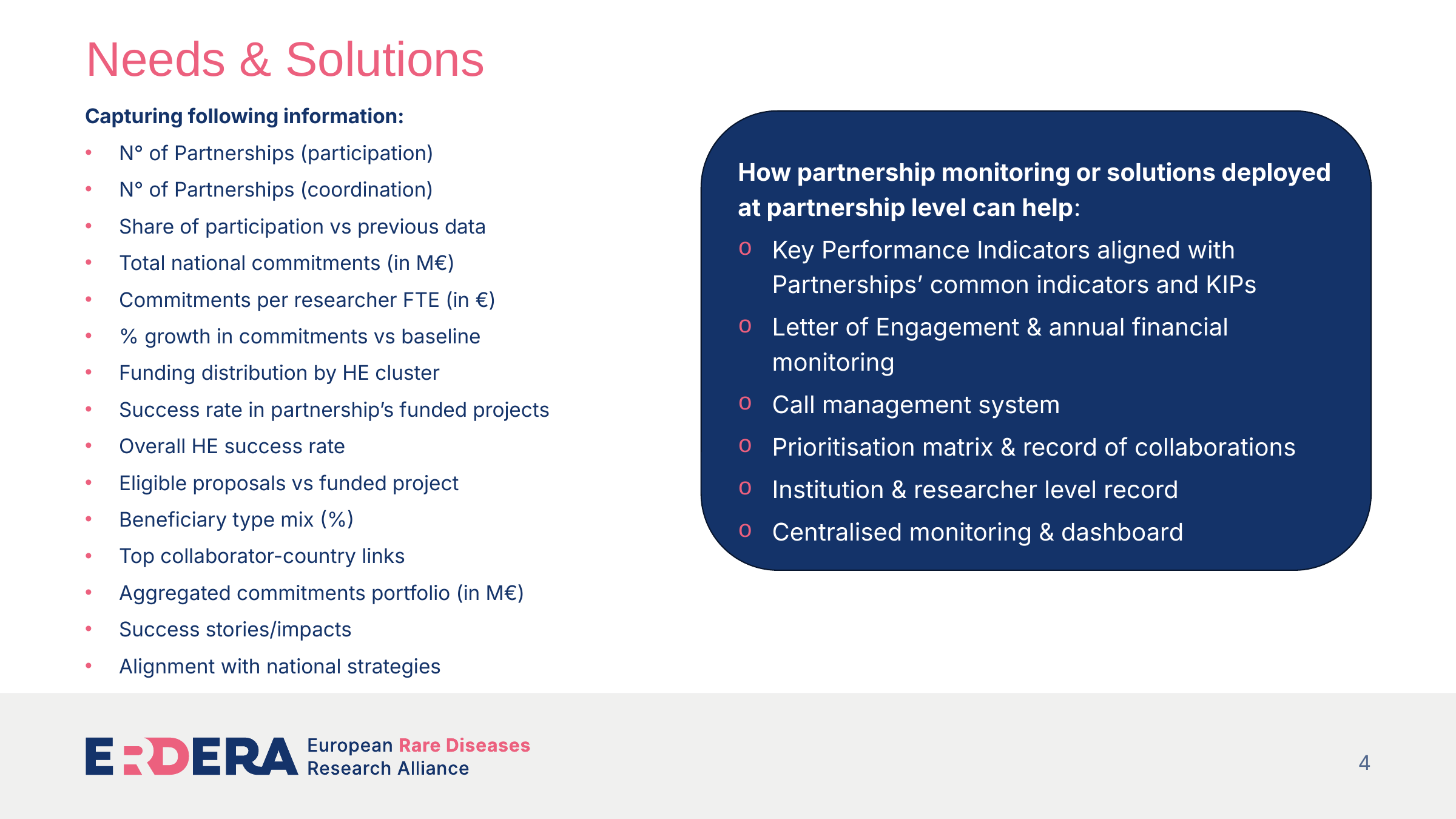

# Needs & Solutions
Capturing following information:
N° of Partnerships (participation)
N° of Partnerships (coordination)
Share of participation vs previous data
Total national commitments (in M€)
Commitments per researcher FTE (in €)
% growth in commitments vs baseline
Funding distribution by HE cluster
Success rate in partnership’s funded projects
Overall HE success rate
Eligible proposals vs funded project
Beneficiary type mix (%)
Top collaborator-country links
Aggregated commitments portfolio (in M€)
Success stories/impacts
Alignment with national strategies

How partnership monitoring or solutions deployed at partnership level can help:
Key Performance Indicators aligned with Partnerships’ common indicators and KIPs
Letter of Engagement & annual financial monitoring
Call management system
Prioritisation matrix & record of collaborations
Institution & researcher level record
Centralised monitoring & dashboard

4